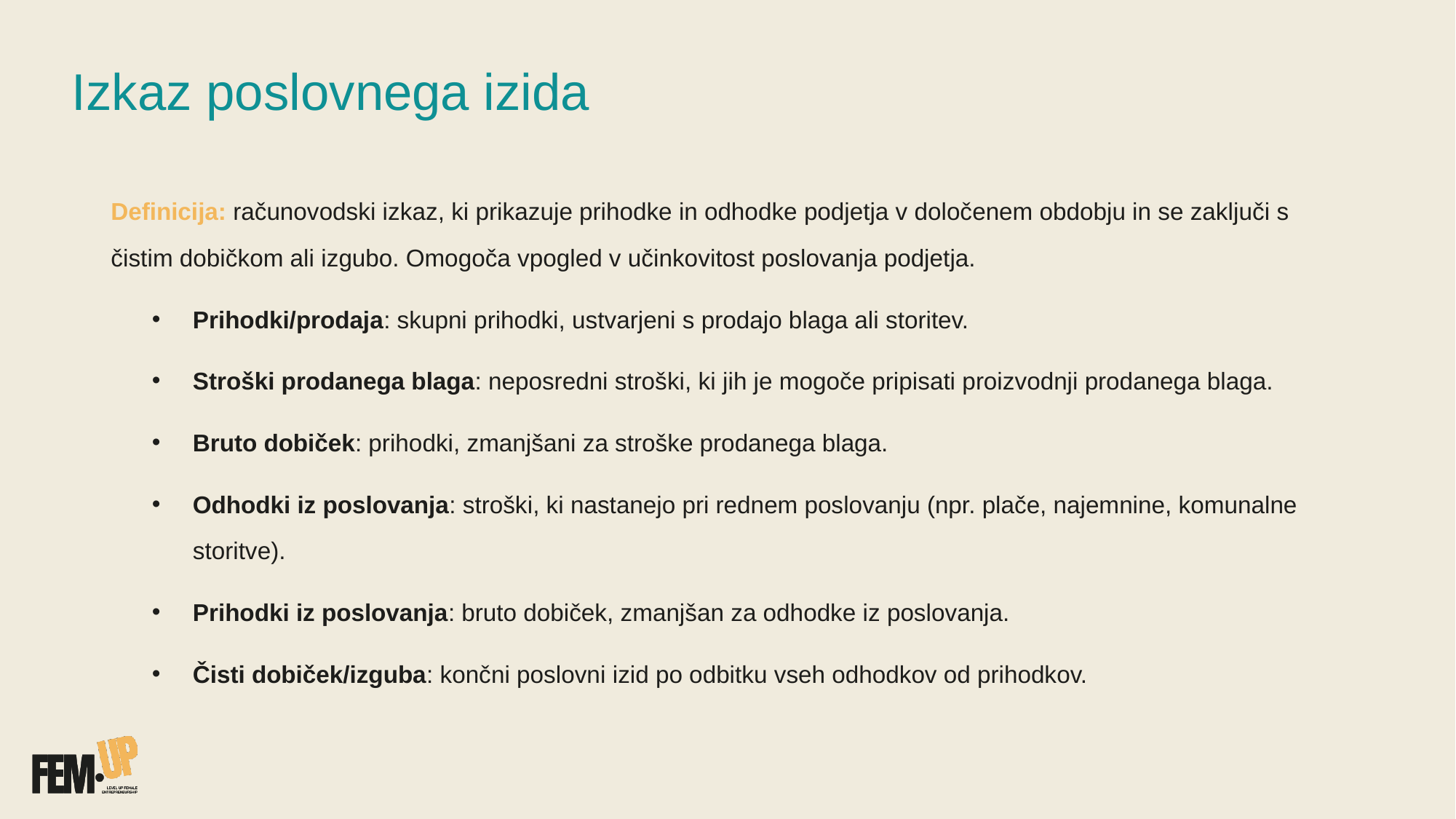

# Izkaz poslovnega izida
Definicija: računovodski izkaz, ki prikazuje prihodke in odhodke podjetja v določenem obdobju in se zaključi s čistim dobičkom ali izgubo. Omogoča vpogled v učinkovitost poslovanja podjetja.
Prihodki/prodaja: skupni prihodki, ustvarjeni s prodajo blaga ali storitev.
Stroški prodanega blaga: neposredni stroški, ki jih je mogoče pripisati proizvodnji prodanega blaga.
Bruto dobiček: prihodki, zmanjšani za stroške prodanega blaga.
Odhodki iz poslovanja: stroški, ki nastanejo pri rednem poslovanju (npr. plače, najemnine, komunalne storitve).
Prihodki iz poslovanja: bruto dobiček, zmanjšan za odhodke iz poslovanja.
Čisti dobiček/izguba: končni poslovni izid po odbitku vseh odhodkov od prihodkov.